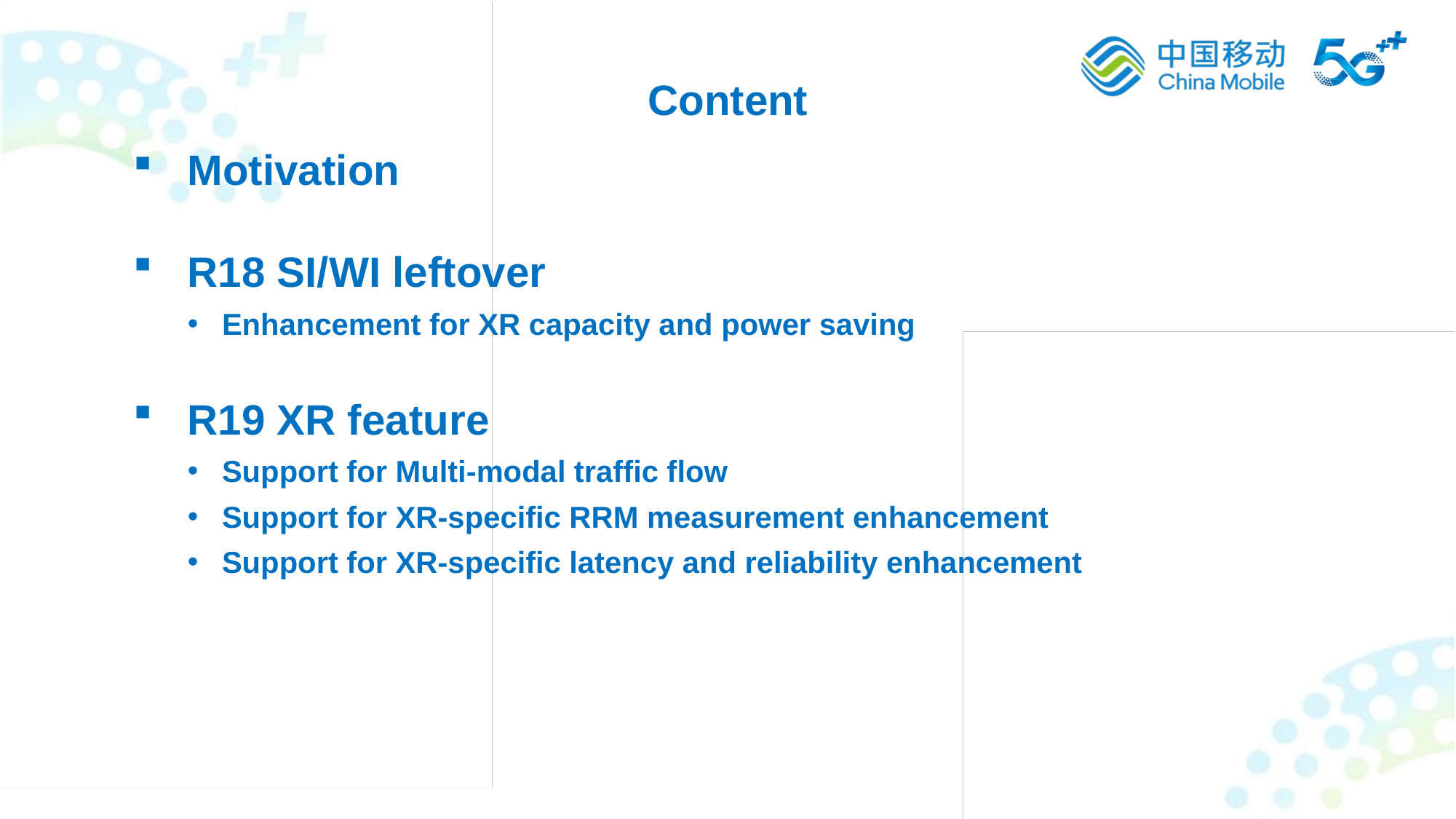

Content
Motivation

R18 SI/WI leftover
Enhancement for XR capacity and power saving

R19 XR feature
Support for Multi-modal traffic flow
Support for XR-specific RRM measurement enhancement
Support for XR-specific latency and reliability enhancement